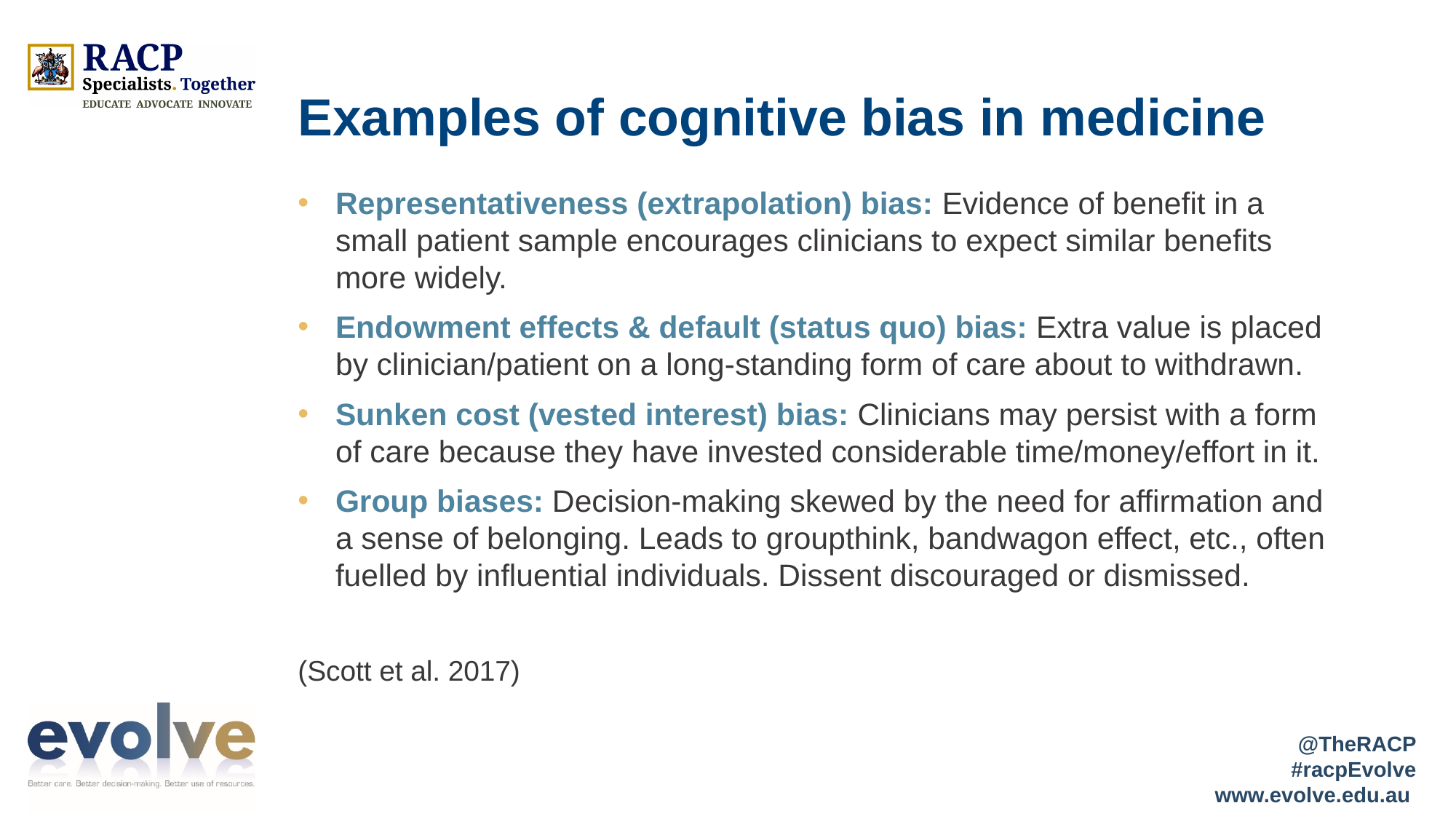

# Examples of cognitive bias in medicine
Representativeness (extrapolation) bias: Evidence of benefit in a small patient sample encourages clinicians to expect similar benefits more widely.
Endowment effects & default (status quo) bias: Extra value is placed by clinician/patient on a long-standing form of care about to withdrawn.
Sunken cost (vested interest) bias: Clinicians may persist with a form of care because they have invested considerable time/money/effort in it.
Group biases: Decision-making skewed by the need for affirmation and a sense of belonging. Leads to groupthink, bandwagon effect, etc., often fuelled by influential individuals. Dissent discouraged or dismissed.

(Scott et al. 2017)